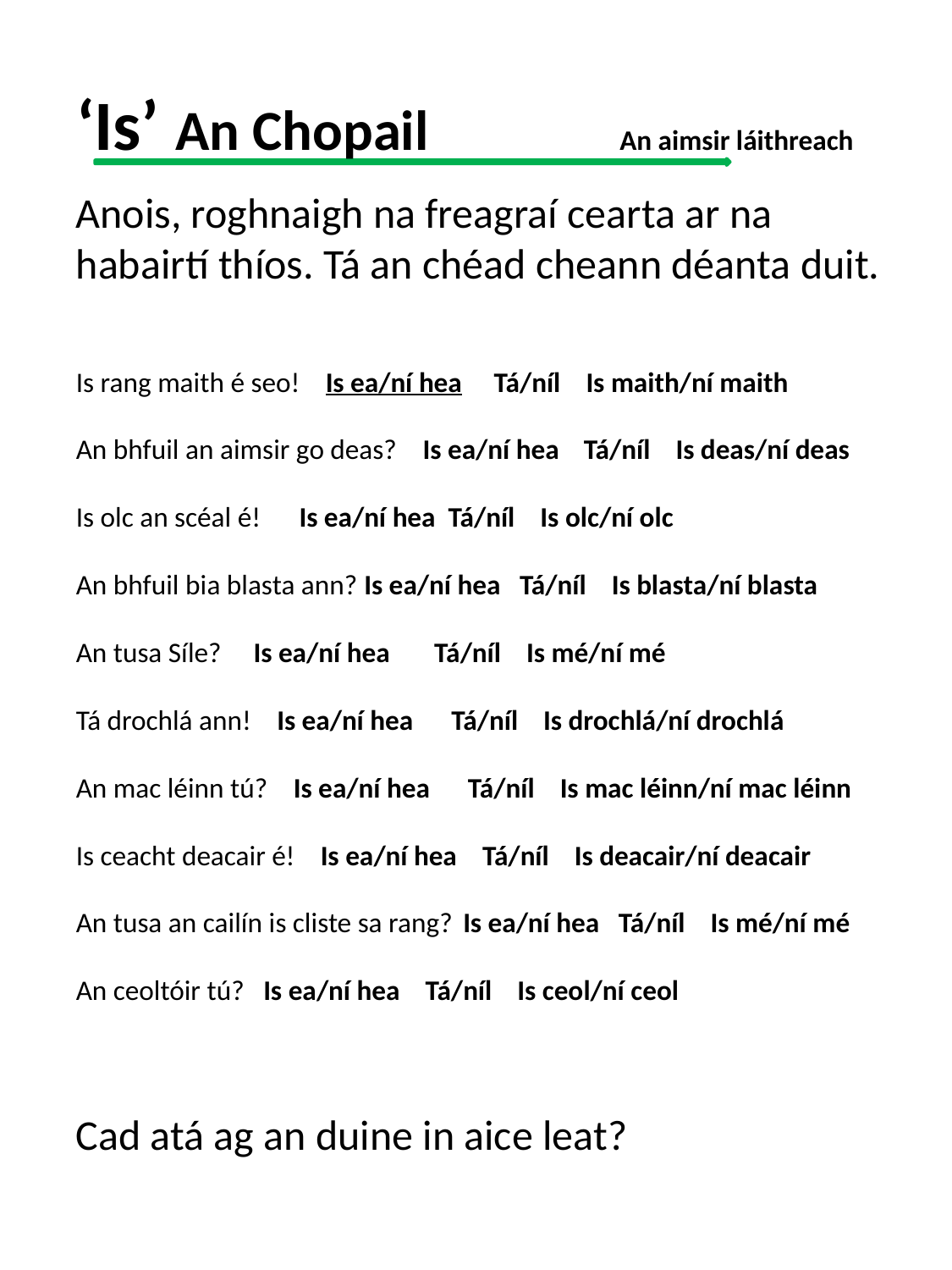

‘Is’ An Chopail               An aimsir láithreach

Anois, roghnaigh na freagraí cearta ar na habairtí thíos. Tá an chéad cheann déanta duit.

Is rang maith é seo!    Is ea/ní hea     Tá/níl    Is maith/ní maith

An bhfuil an aimsir go deas?    Is ea/ní hea 	Tá/níl    Is deas/ní deas

Is olc an scéal é!      Is ea/ní hea  Tá/níl    Is olc/ní olc

An bhfuil bia blasta ann? Is ea/ní hea   Tá/níl    Is blasta/ní blasta

An tusa Síle?     Is ea/ní hea       Tá/níl    Is mé/ní mé

Tá drochlá ann!    Is ea/ní hea      Tá/níl    Is drochlá/ní drochlá

An mac léinn tú?    Is ea/ní hea      Tá/níl    Is mac léinn/ní mac léinn

Is ceacht deacair é!    Is ea/ní hea    Tá/níl    Is deacair/ní deacair

An tusa an cailín is cliste sa rang?	 Is ea/ní hea   Tá/níl    Is mé/ní mé

An ceoltóir tú?   Is ea/ní hea    Tá/níl    Is ceol/ní ceol

Cad atá ag an duine in aice leat?